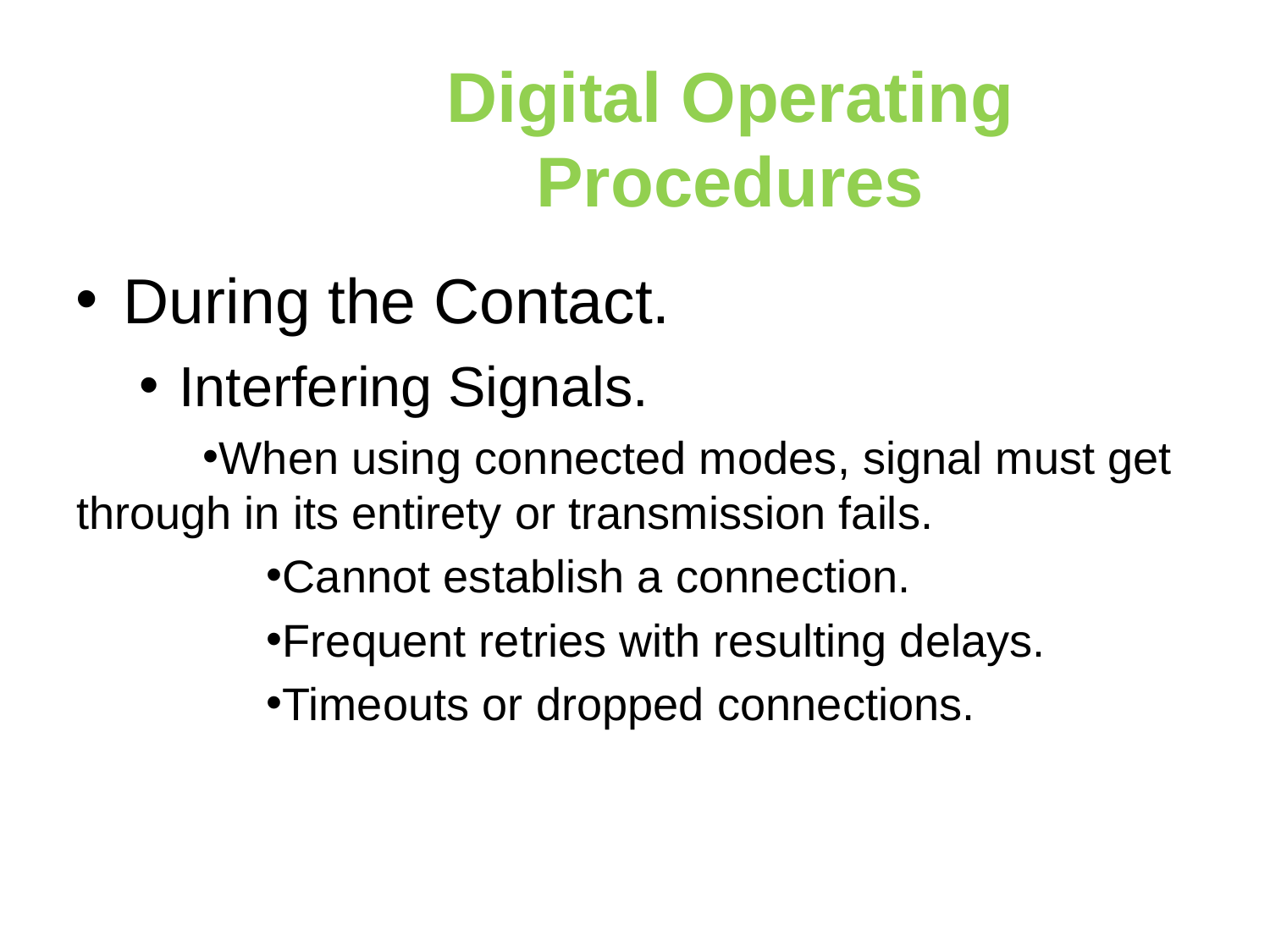

Digital Operating Procedures
During the Contact.
Interfering Signals.
When using connected modes, signal must get through in its entirety or transmission fails.
Cannot establish a connection.
Frequent retries with resulting delays.
Timeouts or dropped connections.